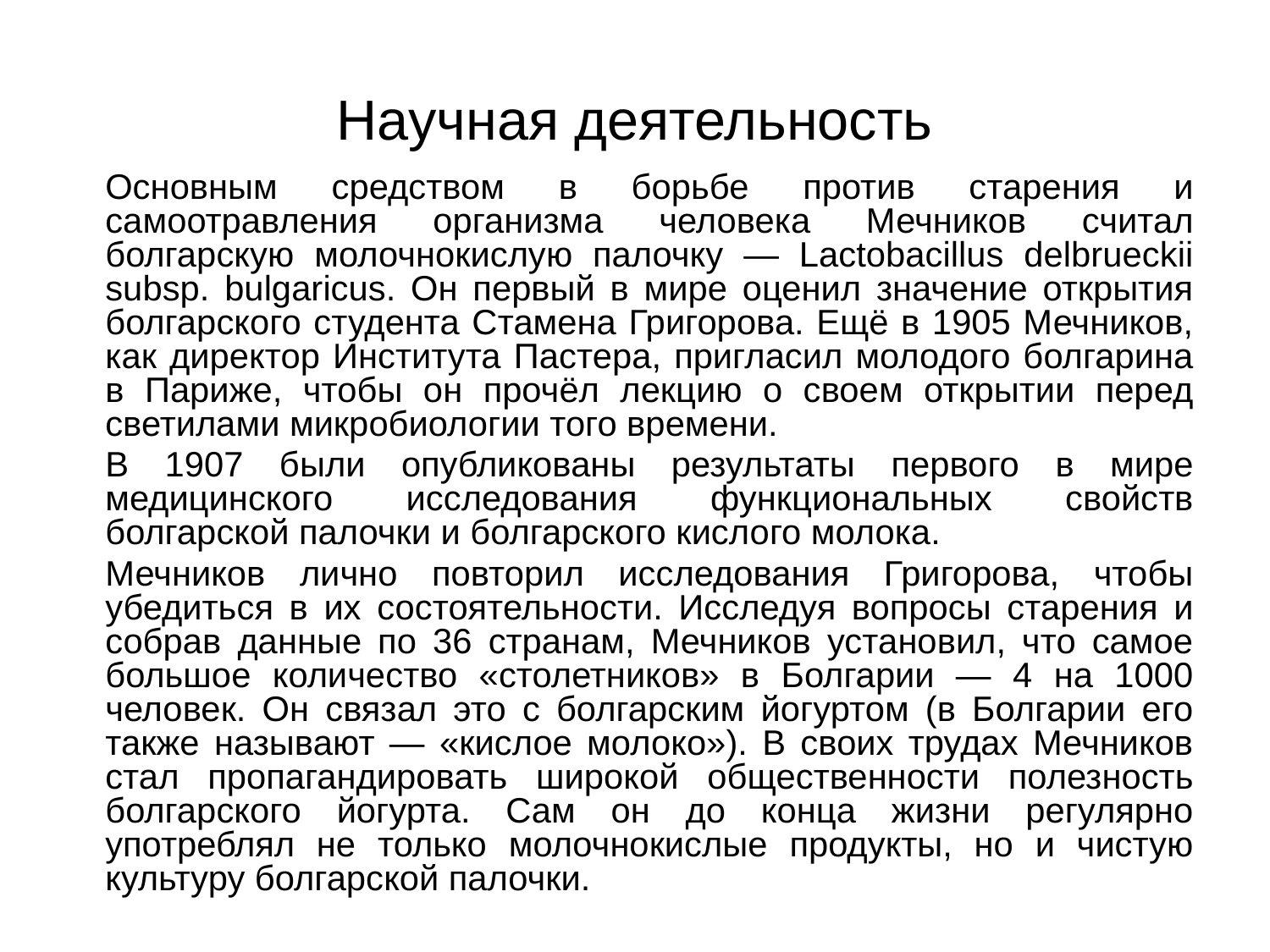

# Научная деятельность
	Основным средством в борьбе против старения и самоотравления организма человека Мечников считал болгарскую молочнокислую палочку — Lactobacillus delbrueckii subsp. bulgaricus. Он первый в мире оценил значение открытия болгарского студента Стамена Григорова. Ещё в 1905 Мечников, как директор Института Пастера, пригласил молодого болгарина в Париже, чтобы он прочёл лекцию о своем открытии перед светилами микробиологии того времени.
	В 1907 были опубликованы результаты первого в мире медицинского исследования функциональных свойств болгарской палочки и болгарского кислого молока.
	Мечников лично повторил исследования Григорова, чтобы убедиться в их состоятельности. Исследуя вопросы старения и собрав данные по 36 странам, Мечников установил, что самое большое количество «столетников» в Болгарии — 4 на 1000 человек. Он связал это с болгарским йогуртом (в Болгарии его также называют — «кислое молоко»). В своих трудах Мечников стал пропагандировать широкой общественности полезность болгарского йогурта. Сам он до конца жизни регулярно употреблял не только молочнокислые продукты, но и чистую культуру болгарской палочки.